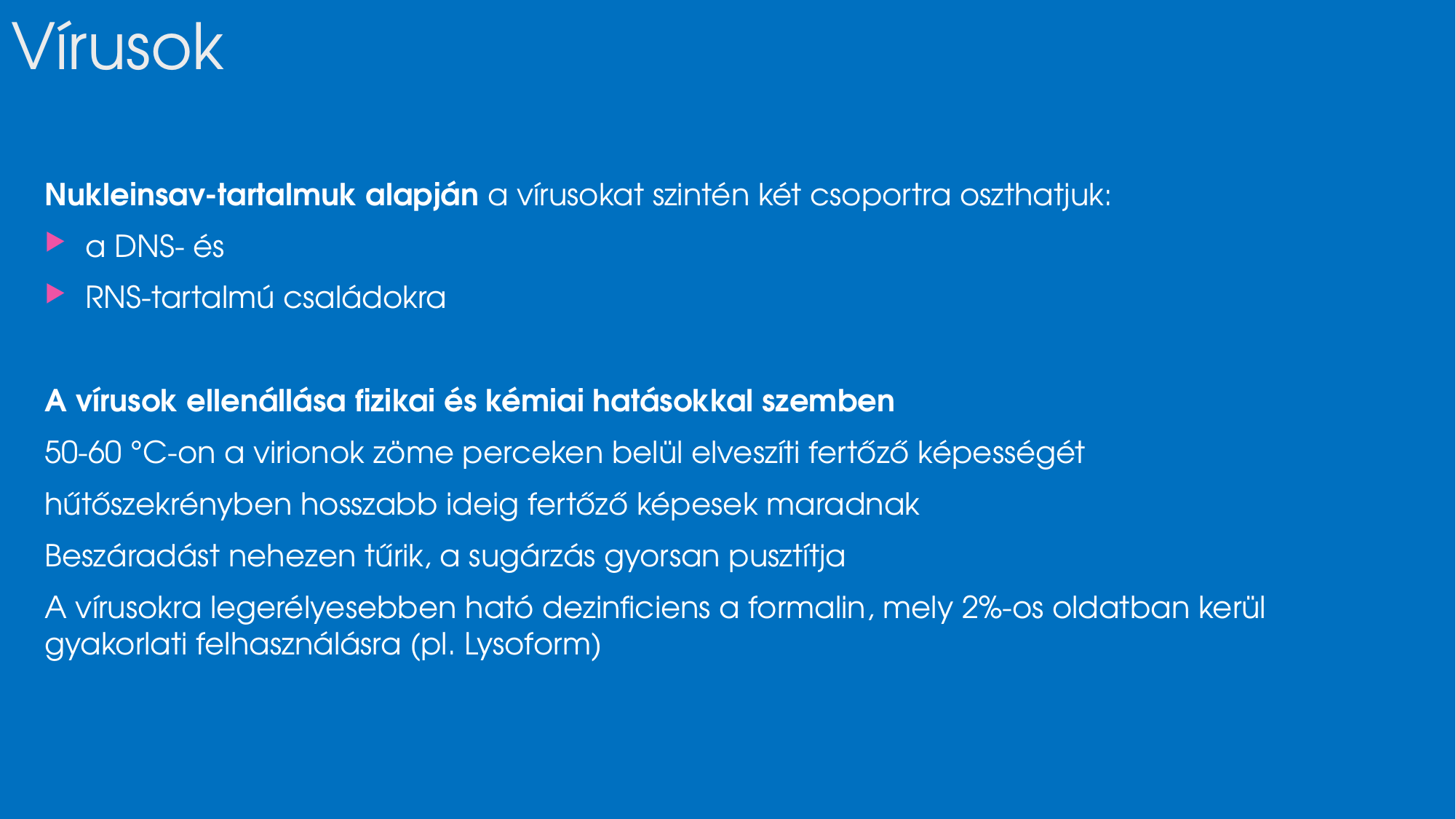

# Vírusok
Nukleinsav-tartalmuk alapján a vírusokat szintén két csoportra oszthatjuk:
a DNS- és
RNS-tartalmú családokra

A vírusok ellenállása fizikai és kémiai hatásokkal szemben
50-60 °C-on a virionok zöme perceken belül elveszíti fertőző képességét
hűtőszekrényben hosszabb ideig fertőző képesek maradnak
Beszáradást nehezen tűrik, a sugárzás gyorsan pusztítja
A vírusokra legerélyesebben ható dezinficiens a formalin, mely 2%-os oldatban kerül gyakorlati felhasználásra (pl. Lysoform)